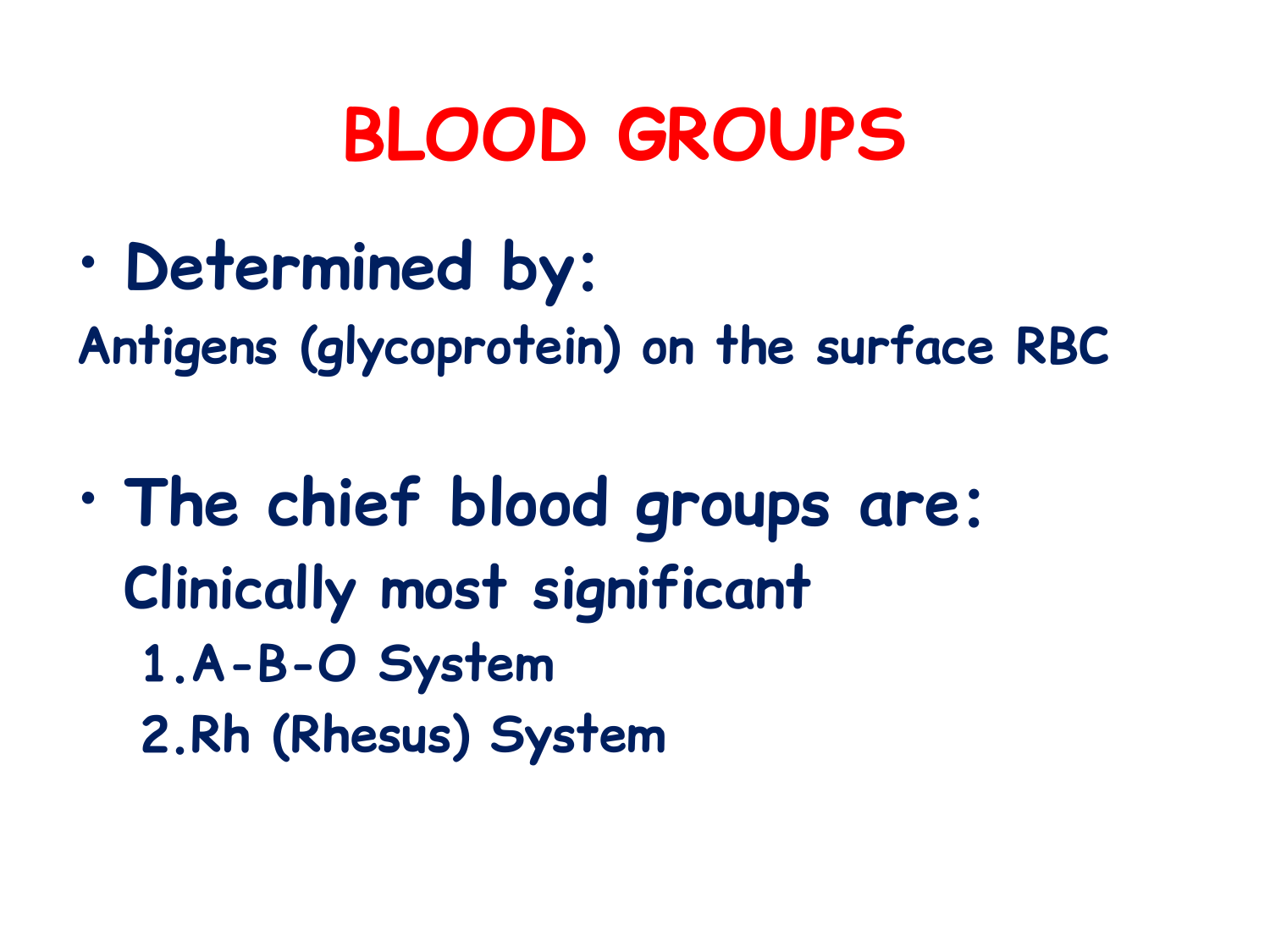

# BLOOD GROUPS
Determined by:
Antigens (glycoprotein) on the surface RBC

The chief blood groups are:
Clinically most significant
1.A-B-O System
2.Rh (Rhesus) System